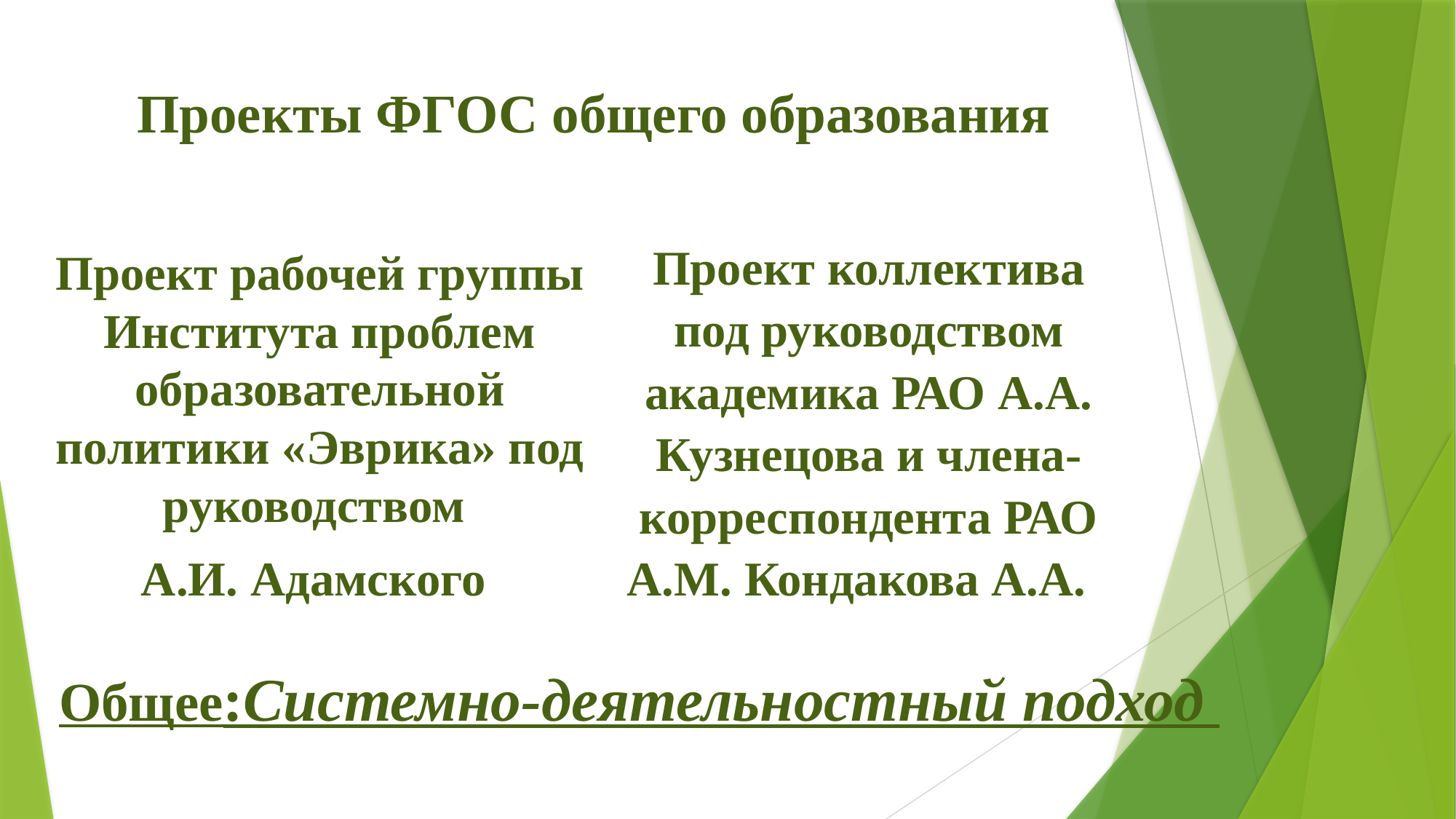

# Проекты ФГОС общего образования
Проект рабочей группы Института проблем образовательной политики «Эврика» под руководством
А.И. Адамского
Проект коллектива под руководством академика РАО А.А. Кузнецова и члена-корреспондента РАО А.М. Кондакова А.А.

Общее:Системно-деятельностный подход